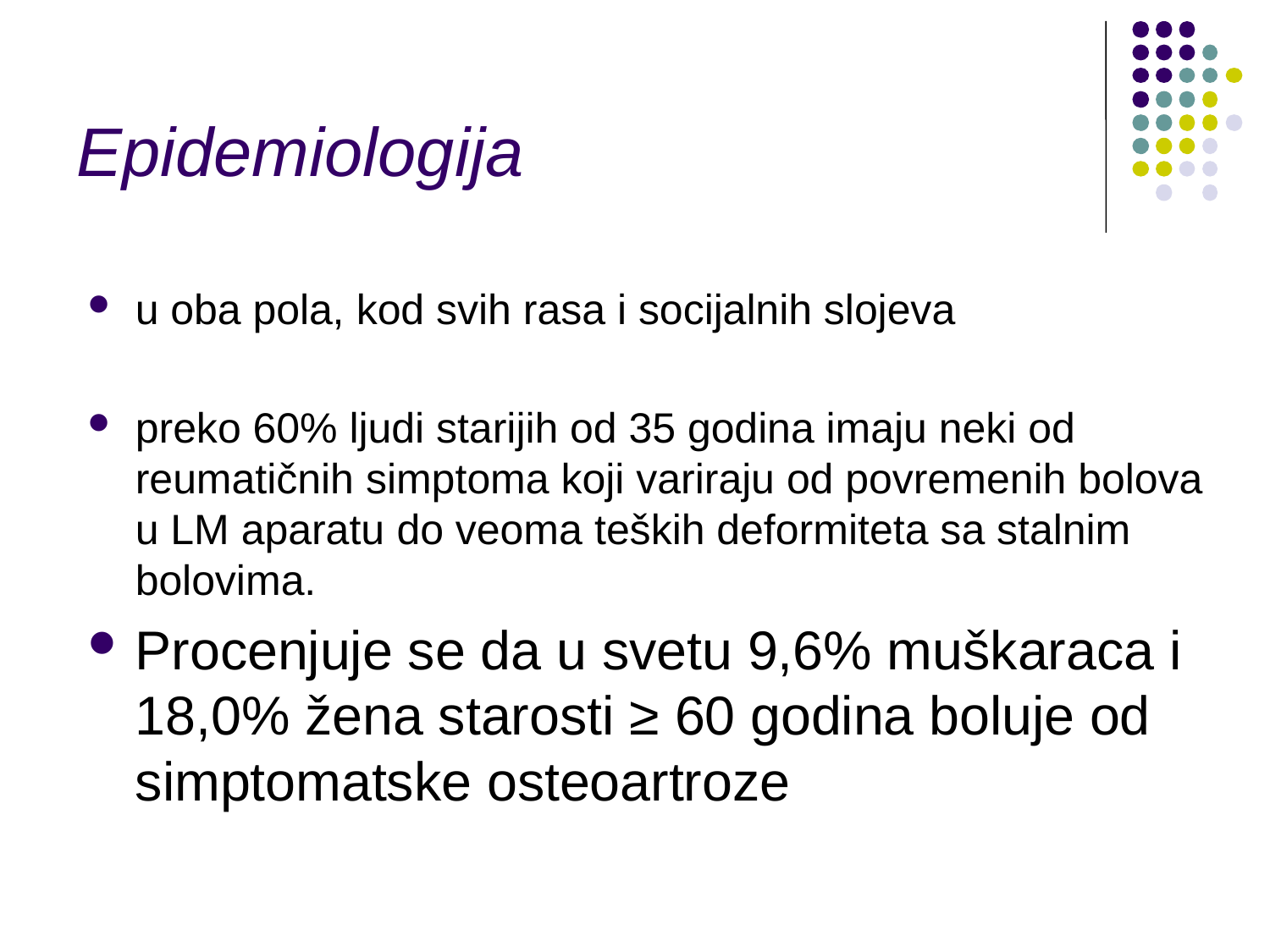

# Epidemiologija
u oba pola, kod svih rasa i socijalnih slojeva

preko 60% ljudi starijih od 35 godina imaju neki od 	reumatičnih simptoma koji variraju od povremenih bolova u LM aparatu do veoma teških deformiteta sa stalnim bolovima.
Procenjuje se da u svetu 9,6% muškaraca i 18,0% žena starosti ≥ 60 godina boluje od simptomatske osteoartroze